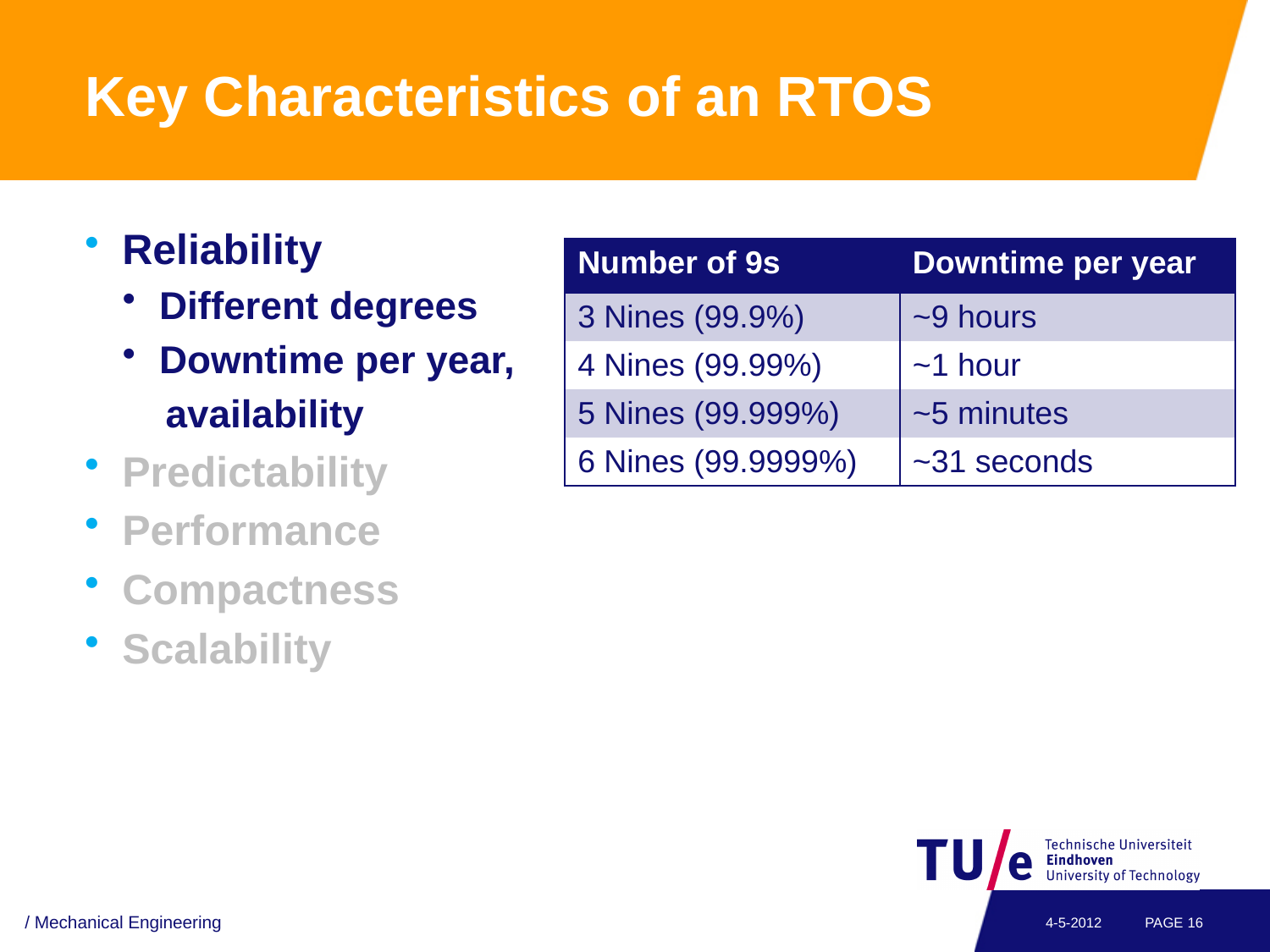

# Key Characteristics of an RTOS
Reliability
Different degrees
Downtime per year,
    availability
Predictability
Performance
Compactness
Scalability
| Number of 9s | Downtime per year |
| --- | --- |
| 3 Nines (99.9%) | ~9 hours |
| 4 Nines (99.99%) | ~1 hour |
| 5 Nines (99.999%) | ~5 minutes |
| 6 Nines (99.9999%) | ~31 seconds |
/ Mechanical Engineering
4-5-2012
PAGE 16